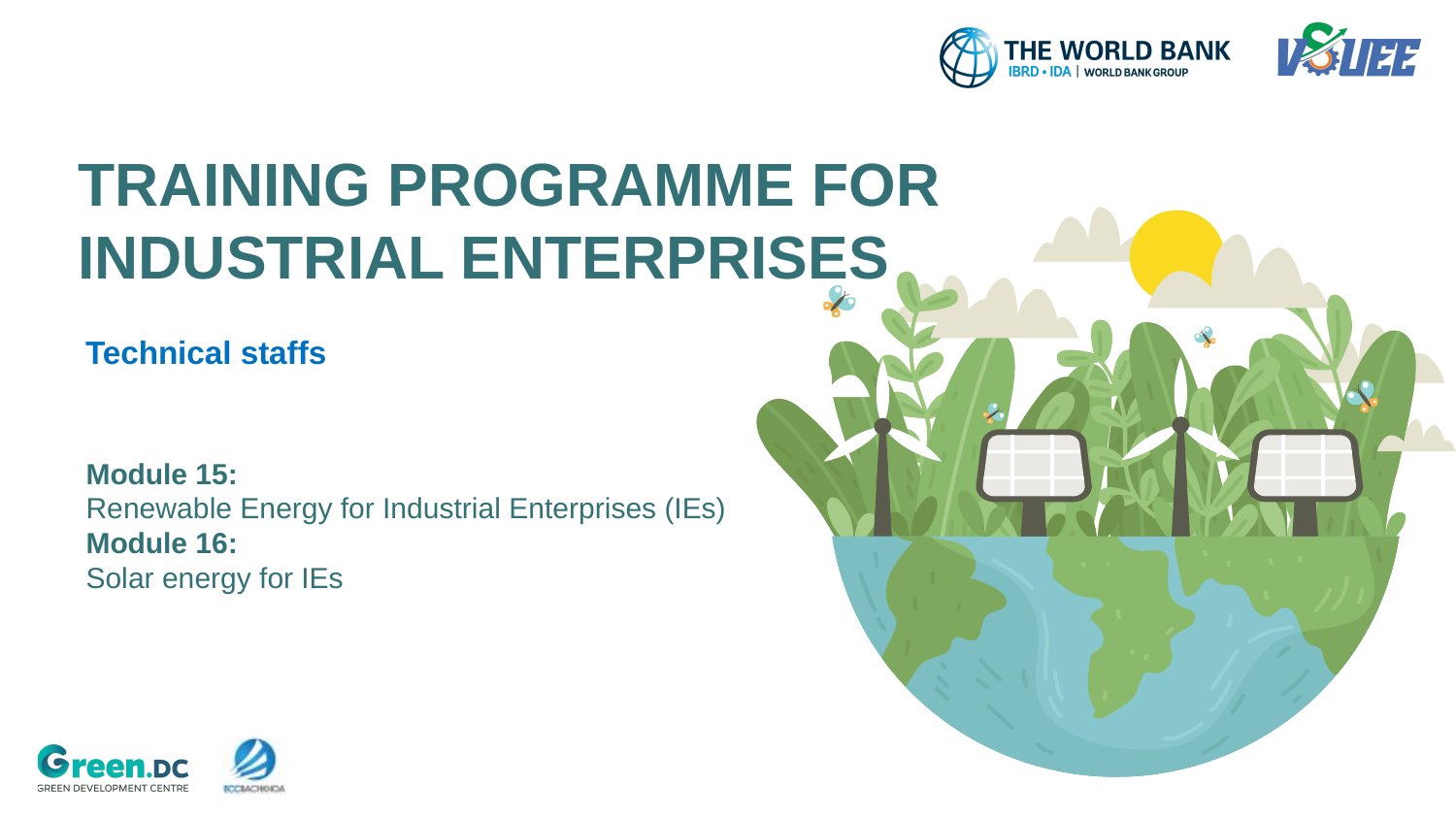

# TRAINING PROGRAMME FOR INDUSTRIAL ENTERPRISES

Technical staffs
Module 15:
Renewable Energy for Industrial Enterprises (IEs)
Module 16:
Solar energy for IEs